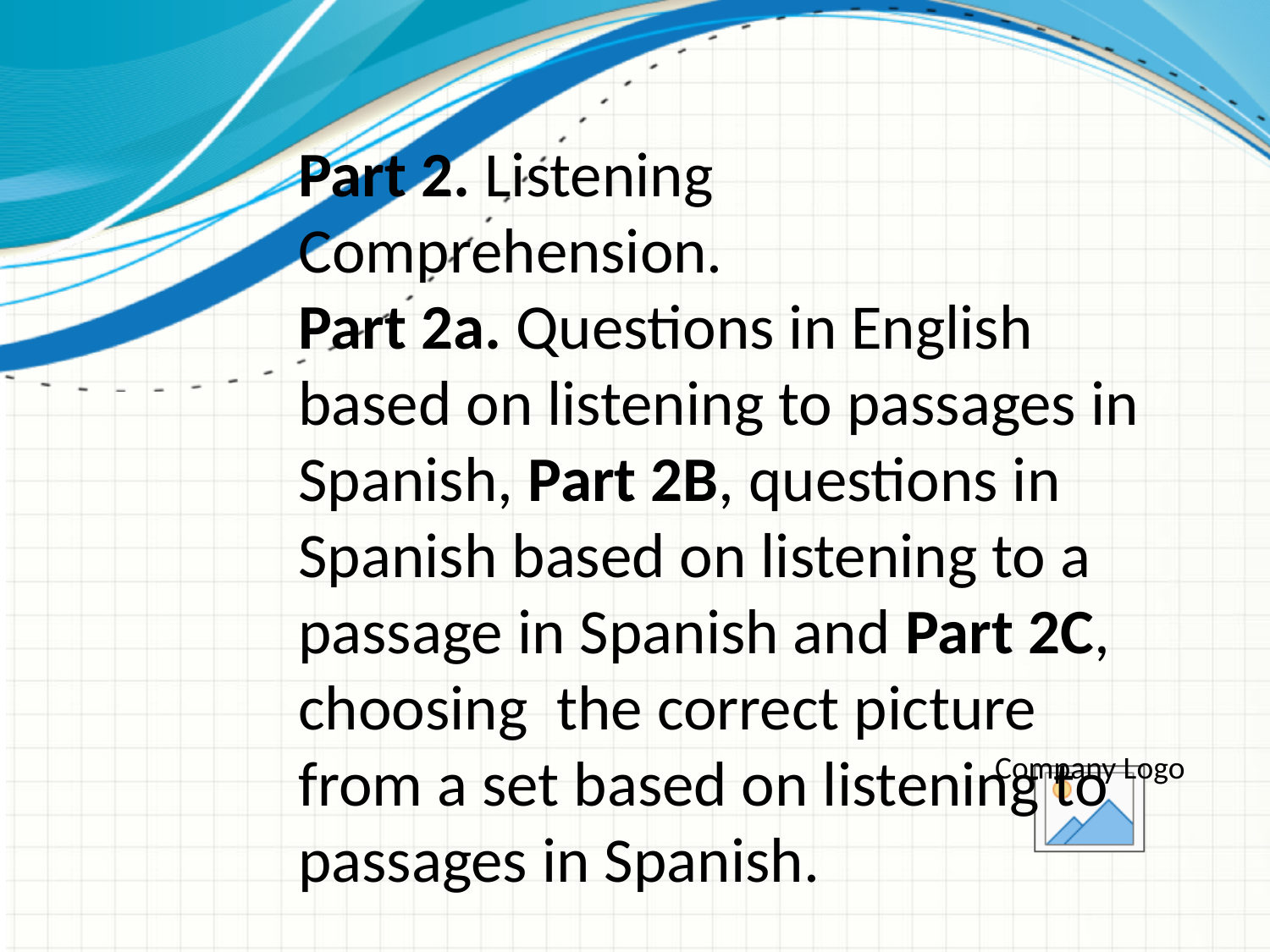

Part 2. Listening Comprehension.
Part 2a. Questions in English based on listening to passages in Spanish, Part 2B, questions in Spanish based on listening to a passage in Spanish and Part 2C, choosing  the correct picture from a set based on listening to passages in Spanish.

#